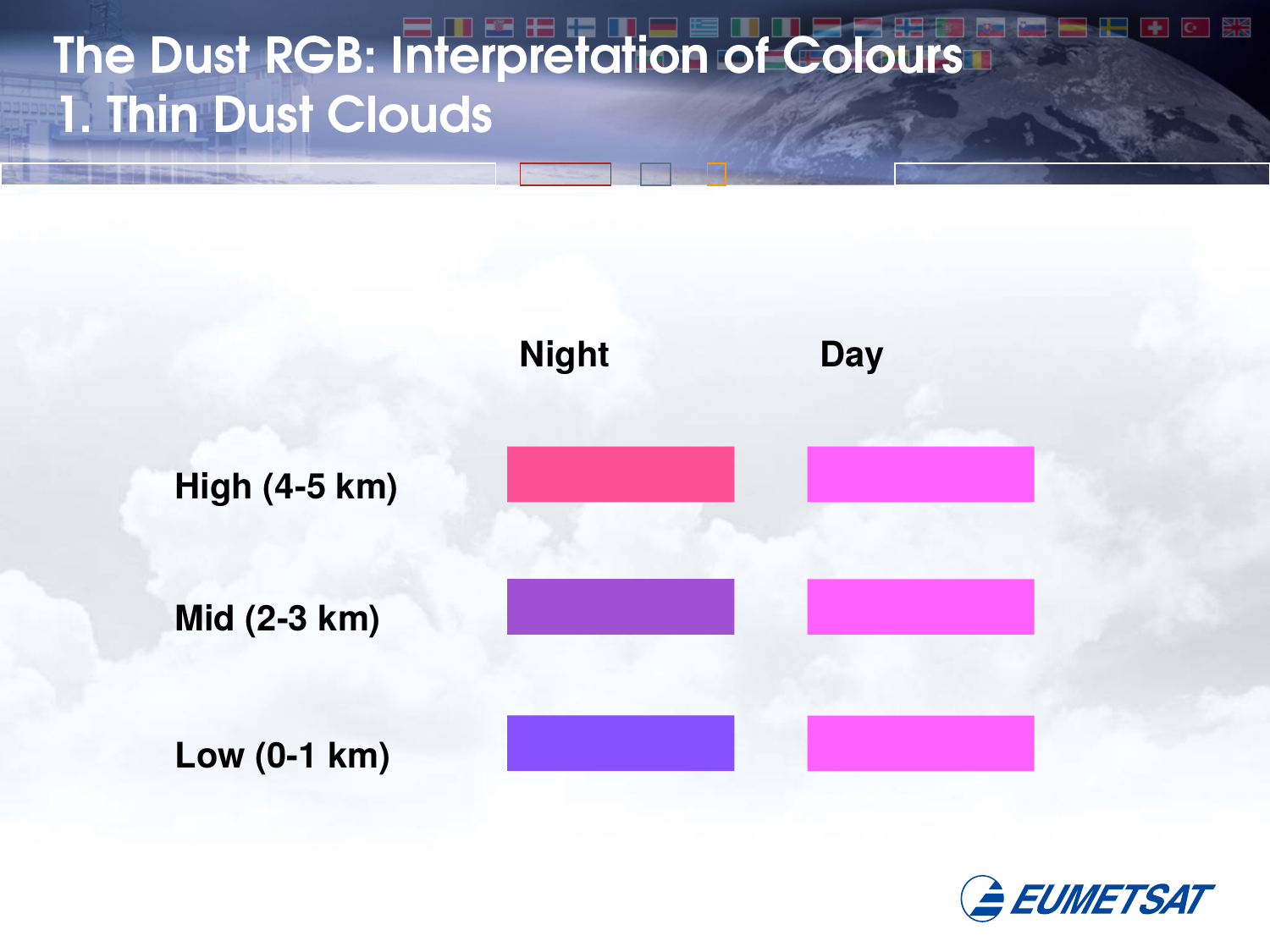

The Dust RGB: Interpretation of Colours
1. Thin Dust Clouds
Night
Day

High (4-5 km)

Mid (2-3 km)

Low (0-1 km)